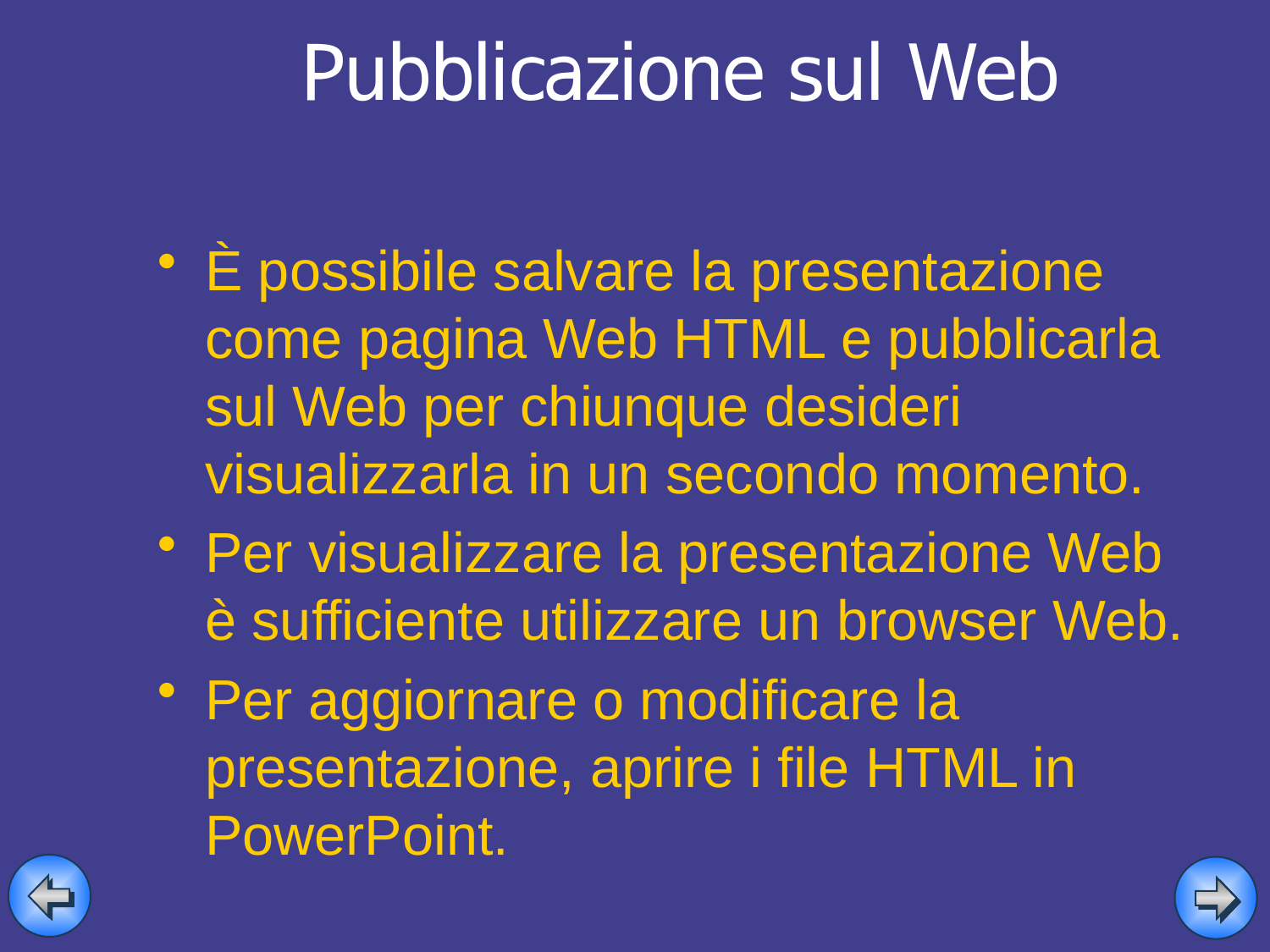

# Pubblicazione sul Web
È possibile salvare la presentazione come pagina Web HTML e pubblicarla sul Web per chiunque desideri visualizzarla in un secondo momento.
Per visualizzare la presentazione Web è sufficiente utilizzare un browser Web.
Per aggiornare o modificare la presentazione, aprire i file HTML in PowerPoint.